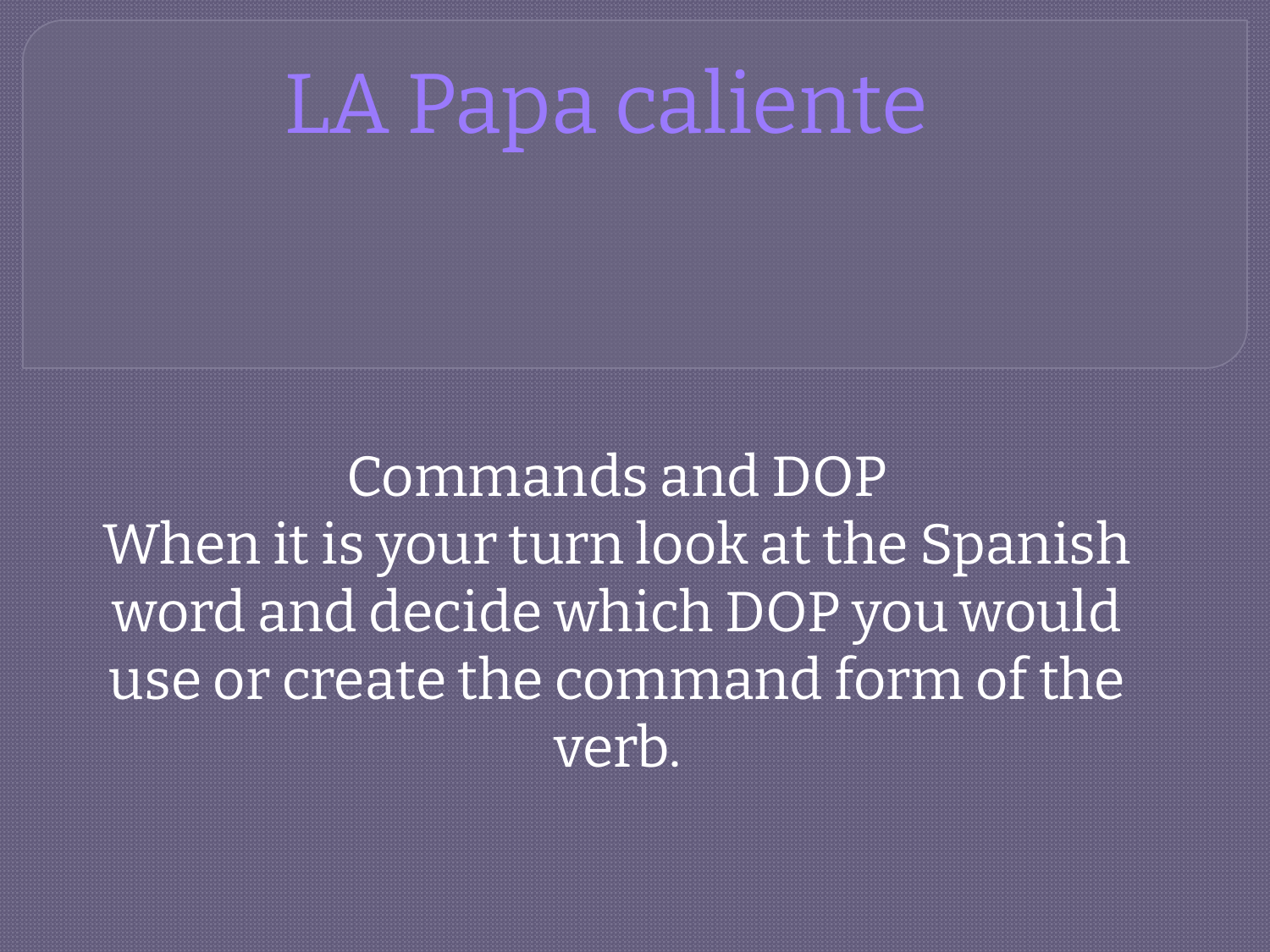

# LA Papa caliente
Commands and DOP
When it is your turn look at the Spanish word and decide which DOP you would use or create the command form of the verb.